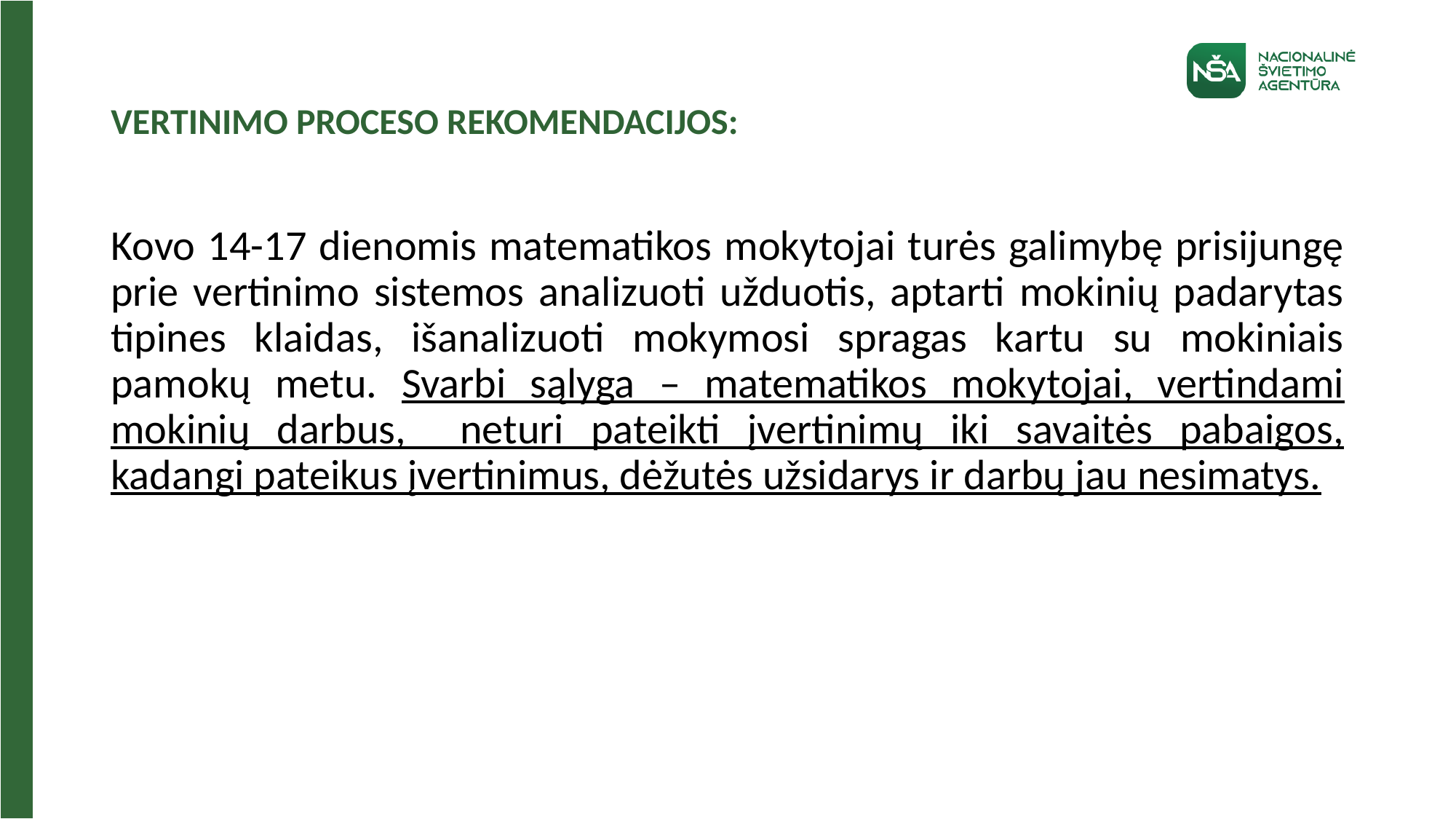

# VERTINIMO PROCESO REKOMENDACIJOS:
Kovo 14-17 dienomis matematikos mokytojai turės galimybę prisijungę prie vertinimo sistemos analizuoti užduotis, aptarti mokinių padarytas tipines klaidas, išanalizuoti mokymosi spragas kartu su mokiniais pamokų metu. Svarbi sąlyga – matematikos mokytojai, vertindami mokinių darbus,  neturi pateikti įvertinimų iki savaitės pabaigos, kadangi pateikus įvertinimus, dėžutės užsidarys ir darbų jau nesimatys.